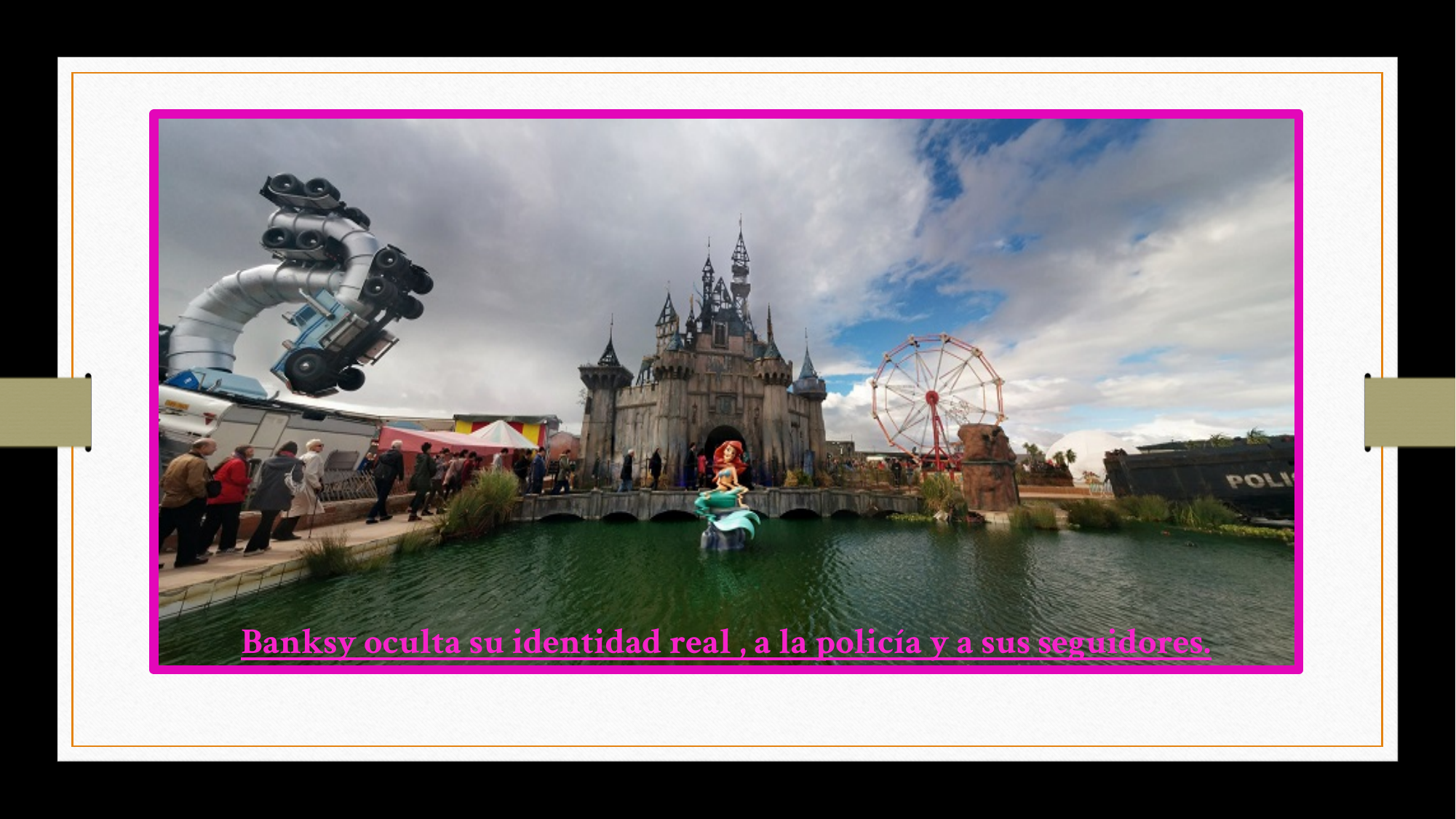

# Banksy oculta su identidad real , a la policía y a sus seguidores.